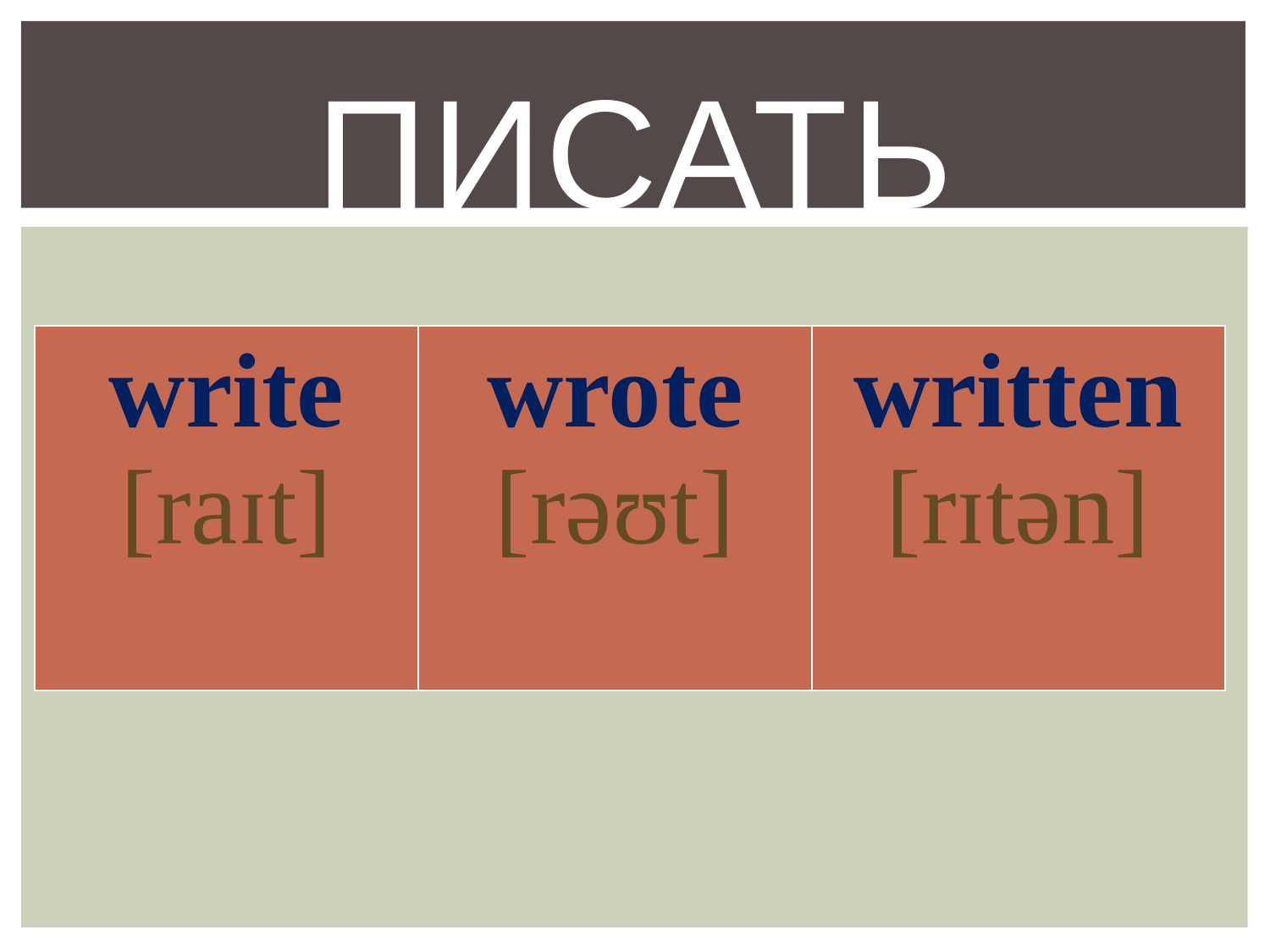

# писать
| write [raɪt] | wrote [rəʊt] | written [rɪtən] |
| --- | --- | --- |